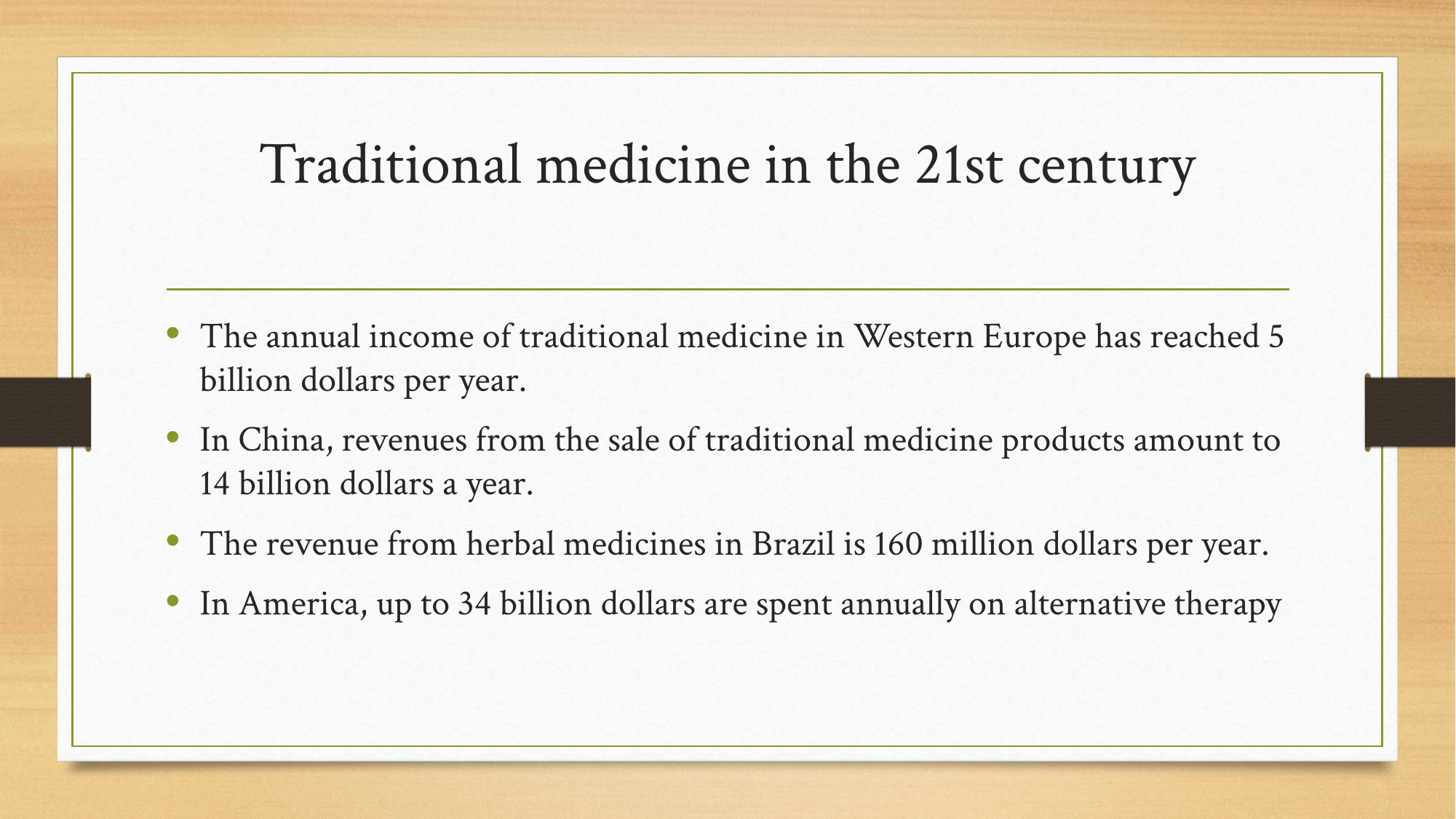

# Traditional medicine in the 21st century
The annual income of traditional medicine in Western Europe has reached 5 billion dollars per year.
In China, revenues from the sale of traditional medicine products amount to 14 billion dollars a year.
The revenue from herbal medicines in Brazil is 160 million dollars per year.
In America, up to 34 billion dollars are spent annually on alternative therapy